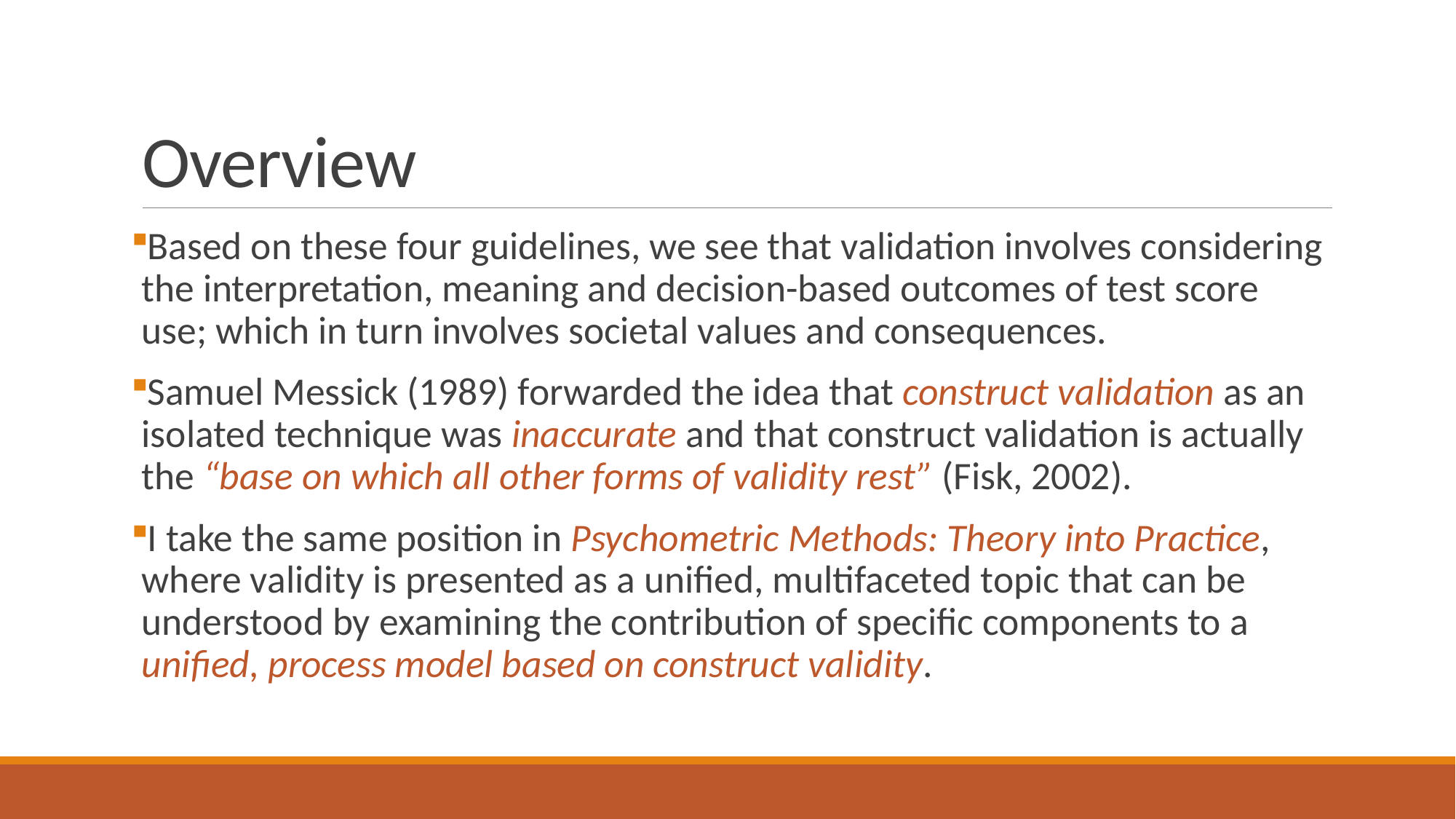

# Overview
Based on these four guidelines, we see that validation involves considering the interpretation, meaning and decision-based outcomes of test score use; which in turn involves societal values and consequences.
Samuel Messick (1989) forwarded the idea that construct validation as an isolated technique was inaccurate and that construct validation is actually the “base on which all other forms of validity rest” (Fisk, 2002).
I take the same position in Psychometric Methods: Theory into Practice, where validity is presented as a unified, multifaceted topic that can be understood by examining the contribution of specific components to a unified, process model based on construct validity.